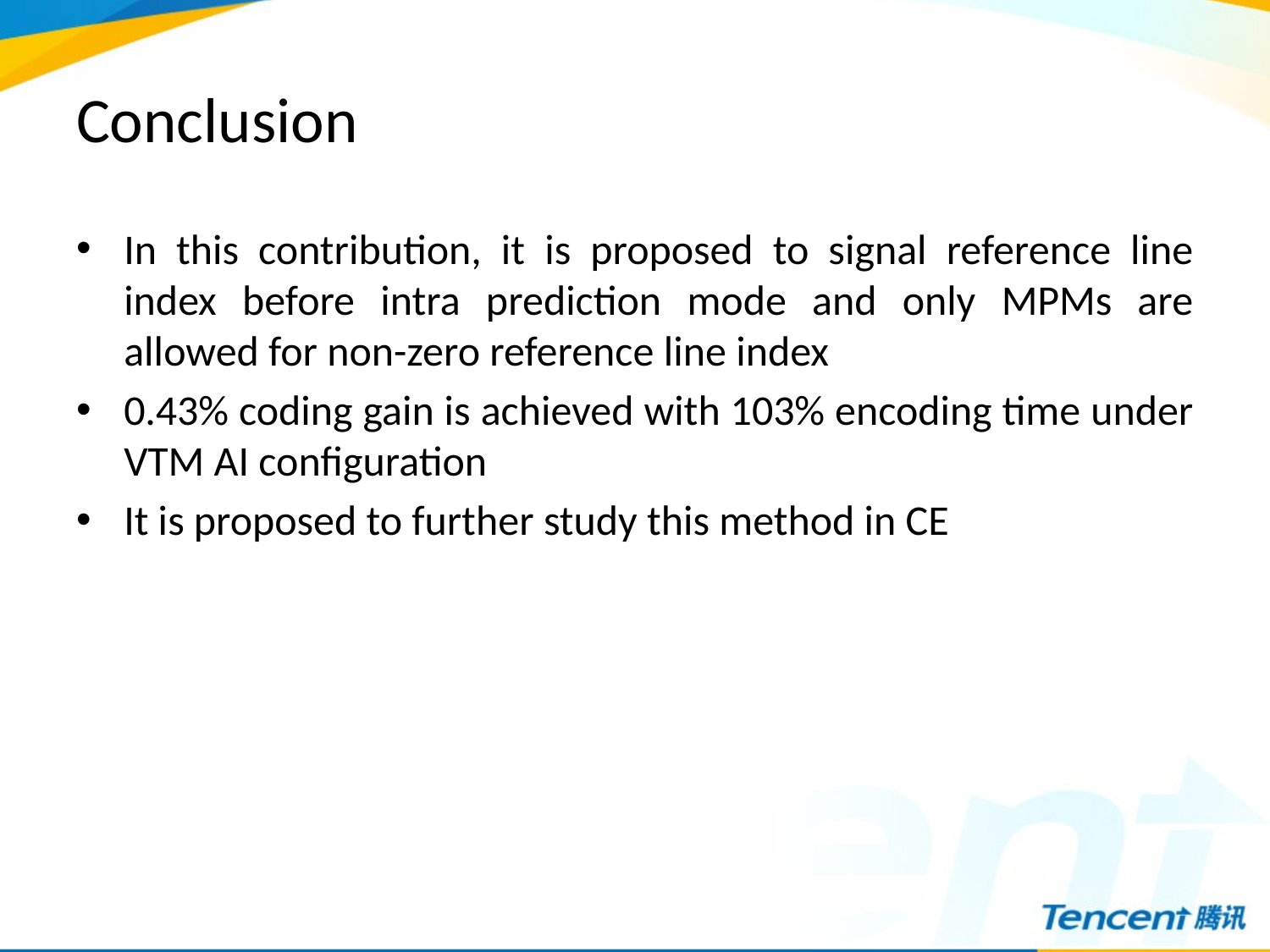

# Conclusion
In this contribution, it is proposed to signal reference line index before intra prediction mode and only MPMs are allowed for non-zero reference line index
0.43% coding gain is achieved with 103% encoding time under VTM AI configuration
It is proposed to further study this method in CE